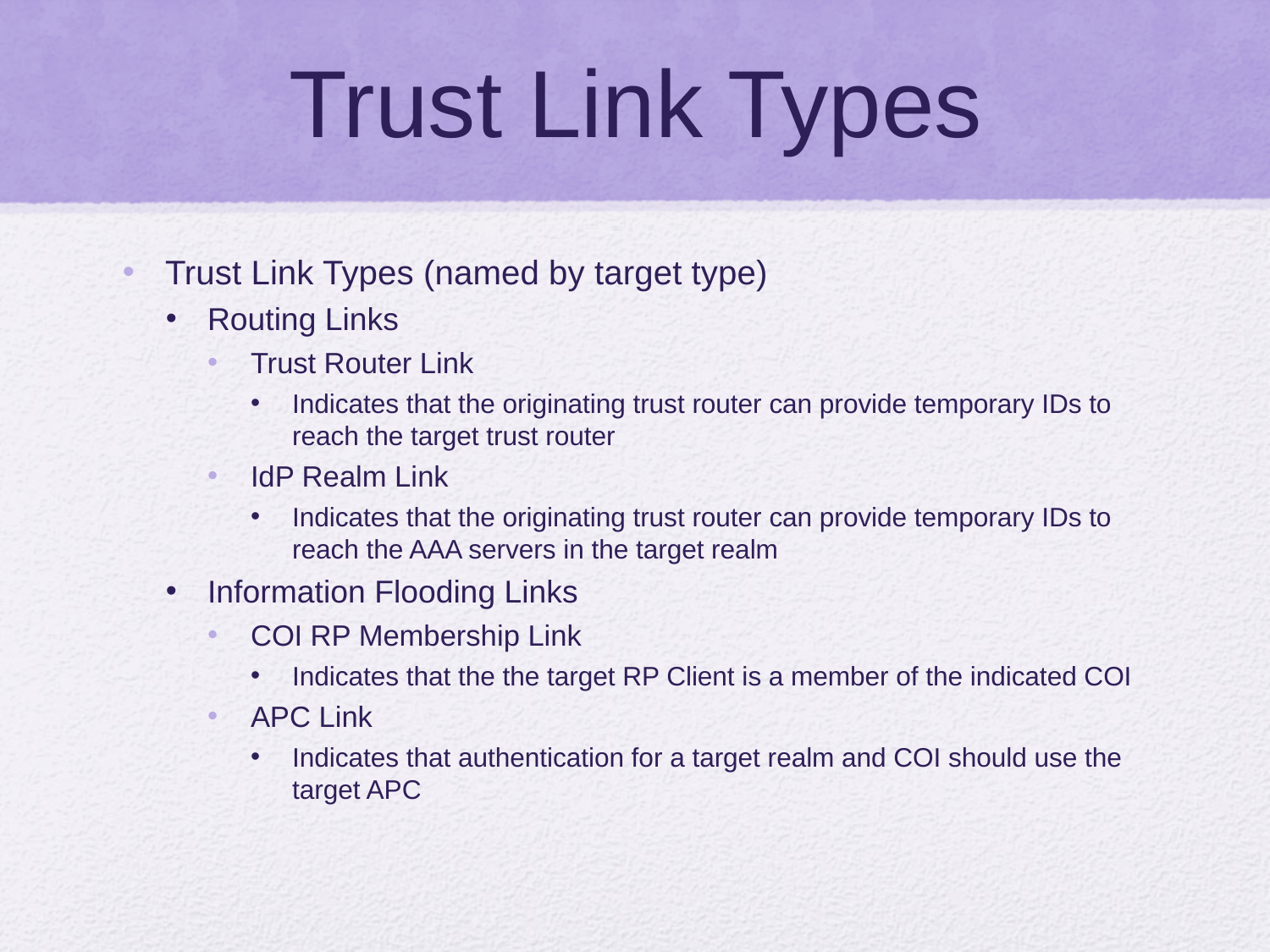

# Trust Link Types
Trust Link Types (named by target type)
Routing Links
Trust Router Link
Indicates that the originating trust router can provide temporary IDs to reach the target trust router
IdP Realm Link
Indicates that the originating trust router can provide temporary IDs to reach the AAA servers in the target realm
Information Flooding Links
COI RP Membership Link
Indicates that the the target RP Client is a member of the indicated COI
APC Link
Indicates that authentication for a target realm and COI should use the target APC